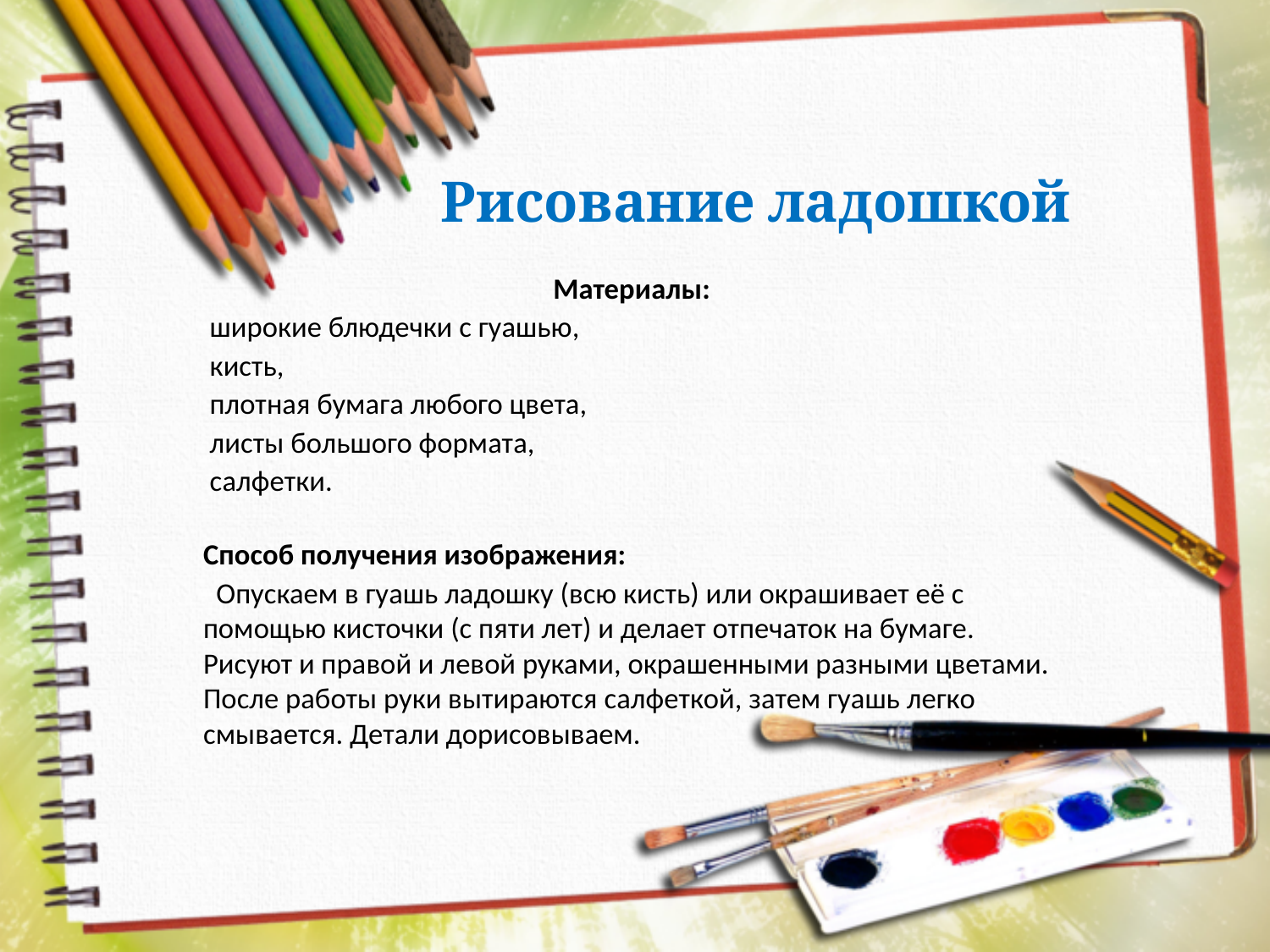

# Рисование ладошкой
Материалы:
 широкие блюдечки с гуашью,
 кисть,
 плотная бумага любого цвета,
 листы большого формата,
 салфетки.
Способ получения изображения:
  Опускаем в гуашь ладошку (всю кисть) или окрашивает её с помощью кисточки (с пяти лет) и делает отпечаток на бумаге. Рисуют и правой и левой руками, окрашенными разными цветами. После работы руки вытираются салфеткой, затем гуашь легко смывается. Детали дорисовываем.